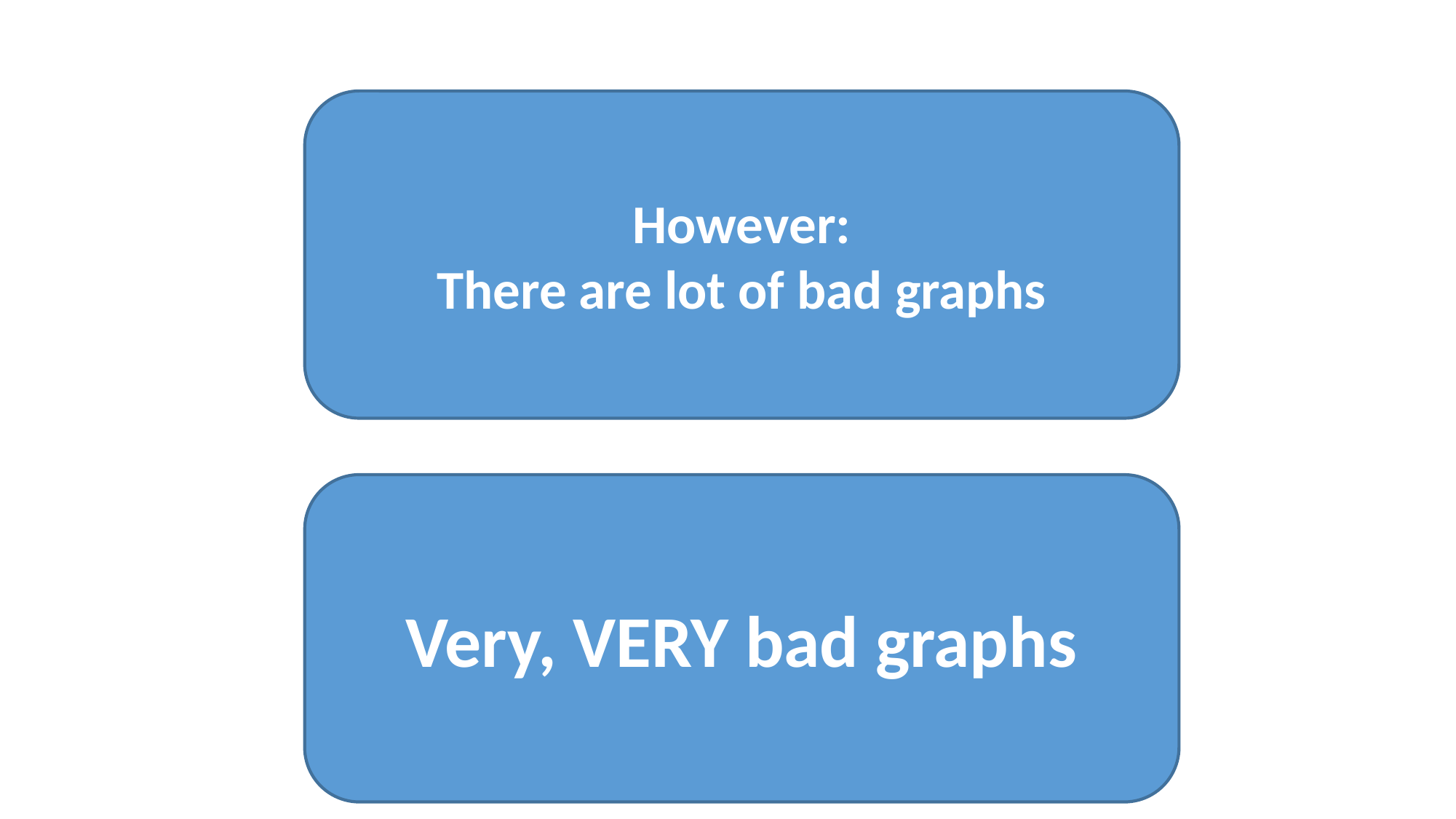

However:
There are lot of bad graphs
Very, VERY bad graphs